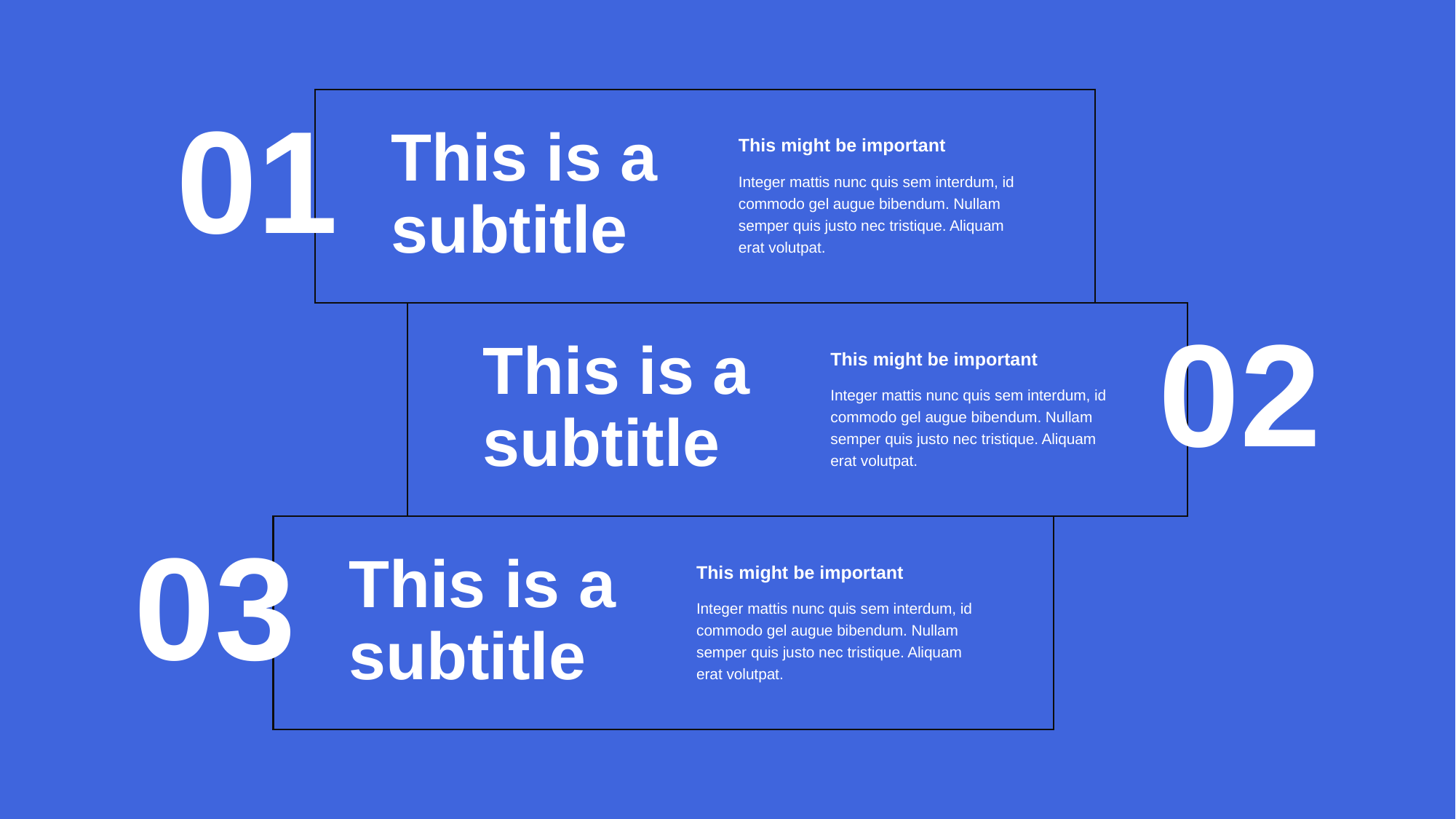

01
This is a subtitle
This might be important
Integer mattis nunc quis sem interdum, id commodo gel augue bibendum. Nullam semper quis justo nec tristique. Aliquam erat volutpat.

02
This is a subtitle
This might be important
Integer mattis nunc quis sem interdum, id commodo gel augue bibendum. Nullam semper quis justo nec tristique. Aliquam erat volutpat.

03

This is a subtitle
This might be important
Integer mattis nunc quis sem interdum, id commodo gel augue bibendum. Nullam semper quis justo nec tristique. Aliquam erat volutpat.